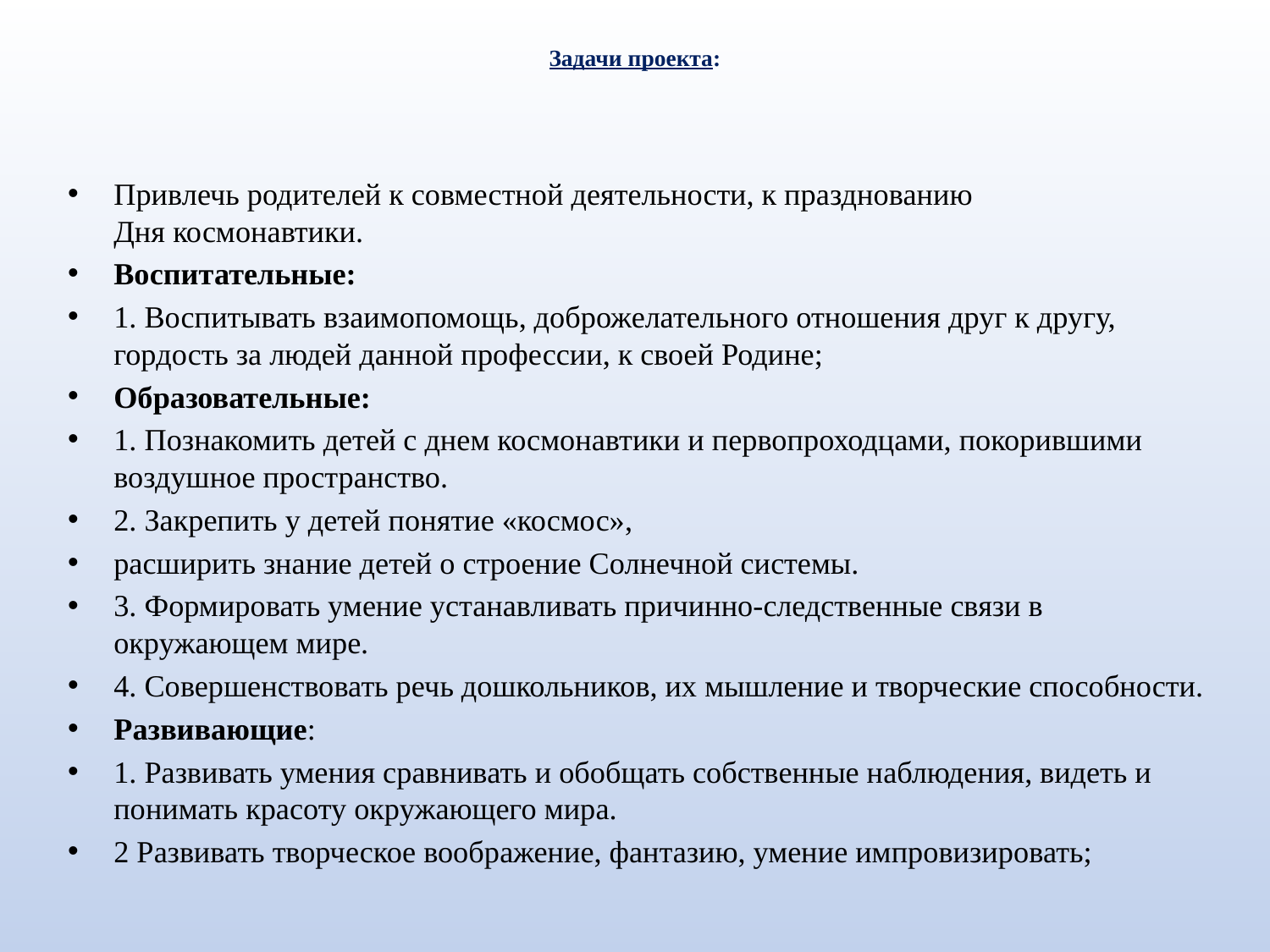

# Задачи проекта:

Привлечь родителей к совместной деятельности, к празднованию Дня космонавтики.
Воспитательные:
1. Воспитывать взаимопомощь, доброжелательного отношения друг к другу, гордость за людей данной профессии, к своей Родине;
Образовательные:
1. Познакомить детей с днем космонавтики и первопроходцами, покорившими воздушное пространство.
2. Закрепить у детей понятие «космос»,
расширить знание детей о строение Солнечной системы.
3. Формировать умение устанавливать причинно-следственные связи в окружающем мире.
4. Совершенствовать речь дошкольников, их мышление и творческие способности.
Развивающие:
1. Развивать умения сравнивать и обобщать собственные наблюдения, видеть и понимать красоту окружающего мира.
2 Развивать творческое воображение, фантазию, умение импровизировать;